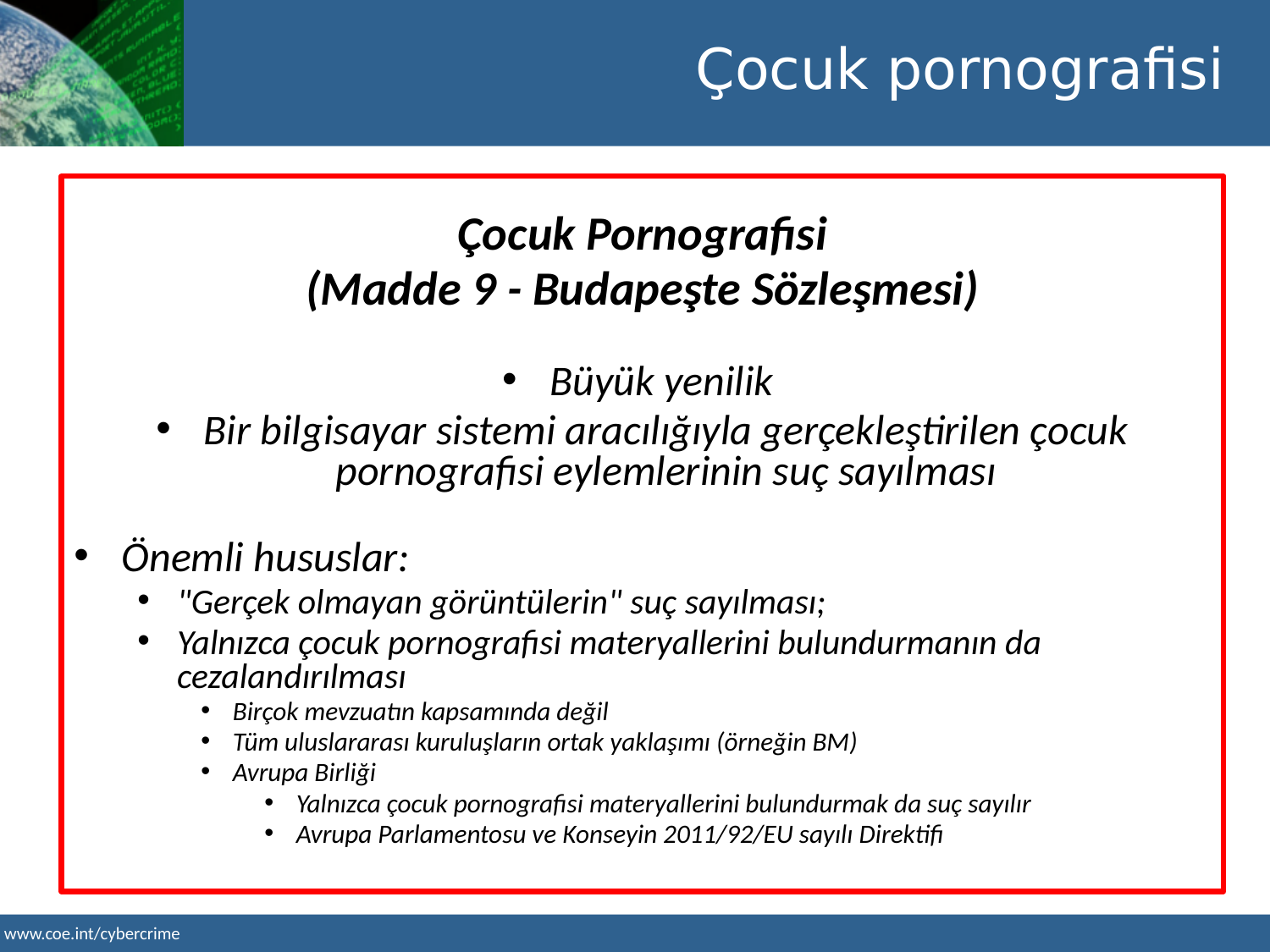

Çocuk pornografisi

Çocuk Pornografisi
(Madde 9 - Budapeşte Sözleşmesi)

Büyük yenilik
Bir bilgisayar sistemi aracılığıyla gerçekleştirilen çocuk pornografisi eylemlerinin suç sayılması

Önemli hususlar:
"Gerçek olmayan görüntülerin" suç sayılması;
Yalnızca çocuk pornografisi materyallerini bulundurmanın da cezalandırılması
Birçok mevzuatın kapsamında değil
Tüm uluslararası kuruluşların ortak yaklaşımı (örneğin BM)
Avrupa Birliği
Yalnızca çocuk pornografisi materyallerini bulundurmak da suç sayılır
Avrupa Parlamentosu ve Konseyin 2011/92/EU sayılı Direktifi